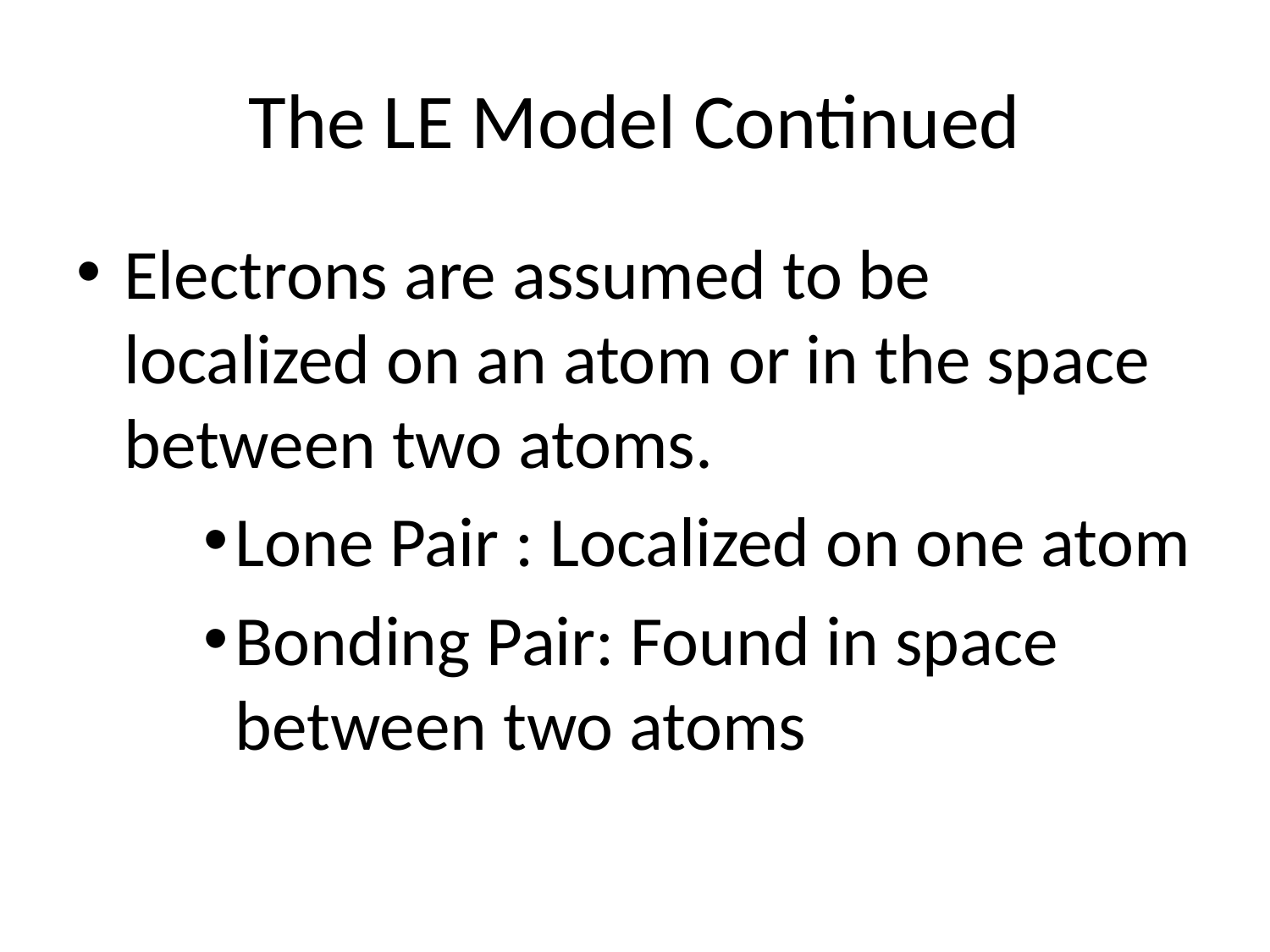

# The LE Model Continued
Electrons are assumed to be localized on an atom or in the space between two atoms.
Lone Pair : Localized on one atom
Bonding Pair: Found in space between two atoms